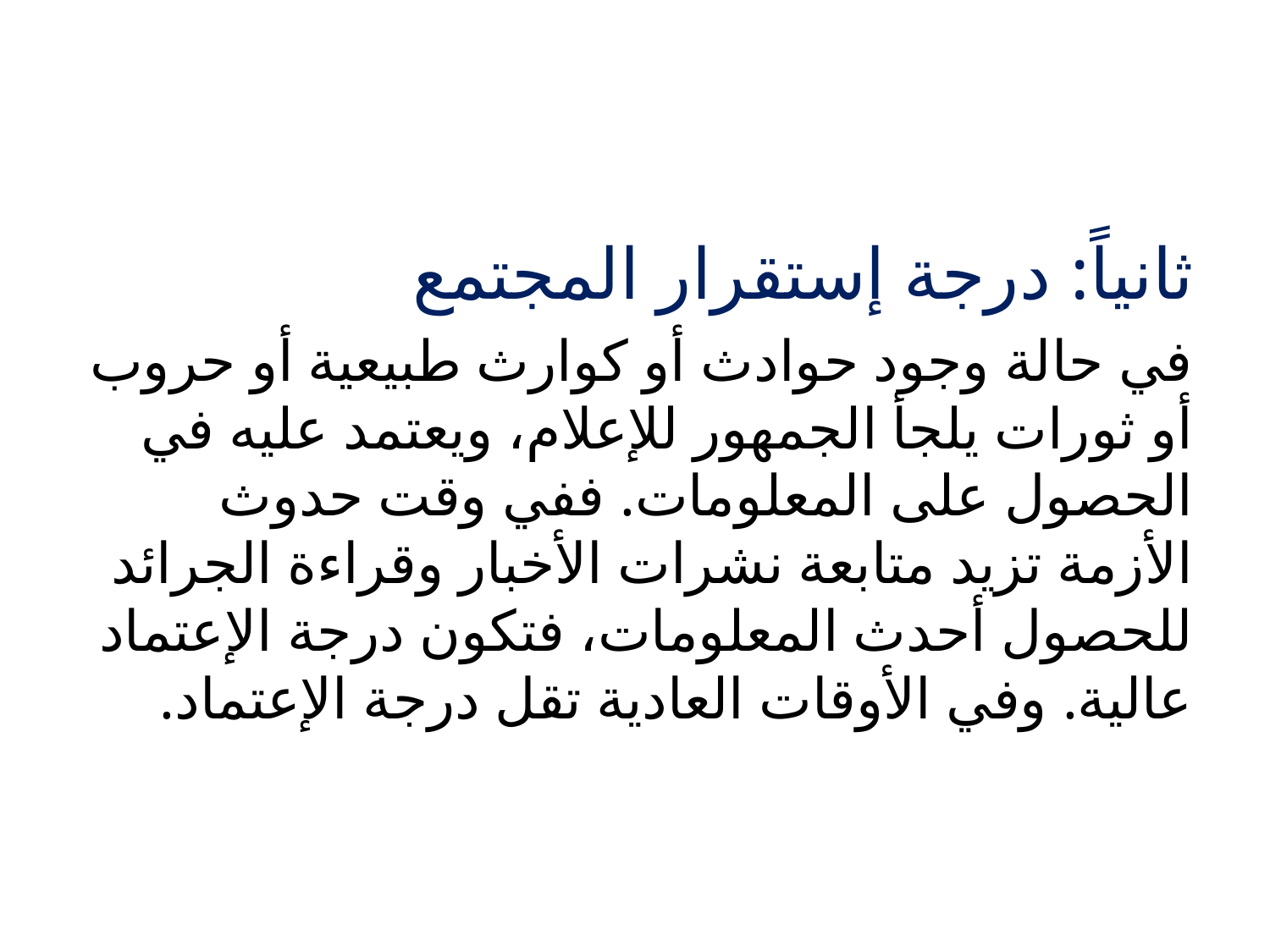

#
ثانياً: درجة إستقرار المجتمع
في حالة وجود حوادث أو كوارث طبيعية أو حروب أو ثورات يلجأ الجمهور للإعلام، ويعتمد عليه في الحصول على المعلومات. ففي وقت حدوث الأزمة تزيد متابعة نشرات الأخبار وقراءة الجرائد للحصول أحدث المعلومات، فتكون درجة الإعتماد عالية. وفي الأوقات العادية تقل درجة الإعتماد.